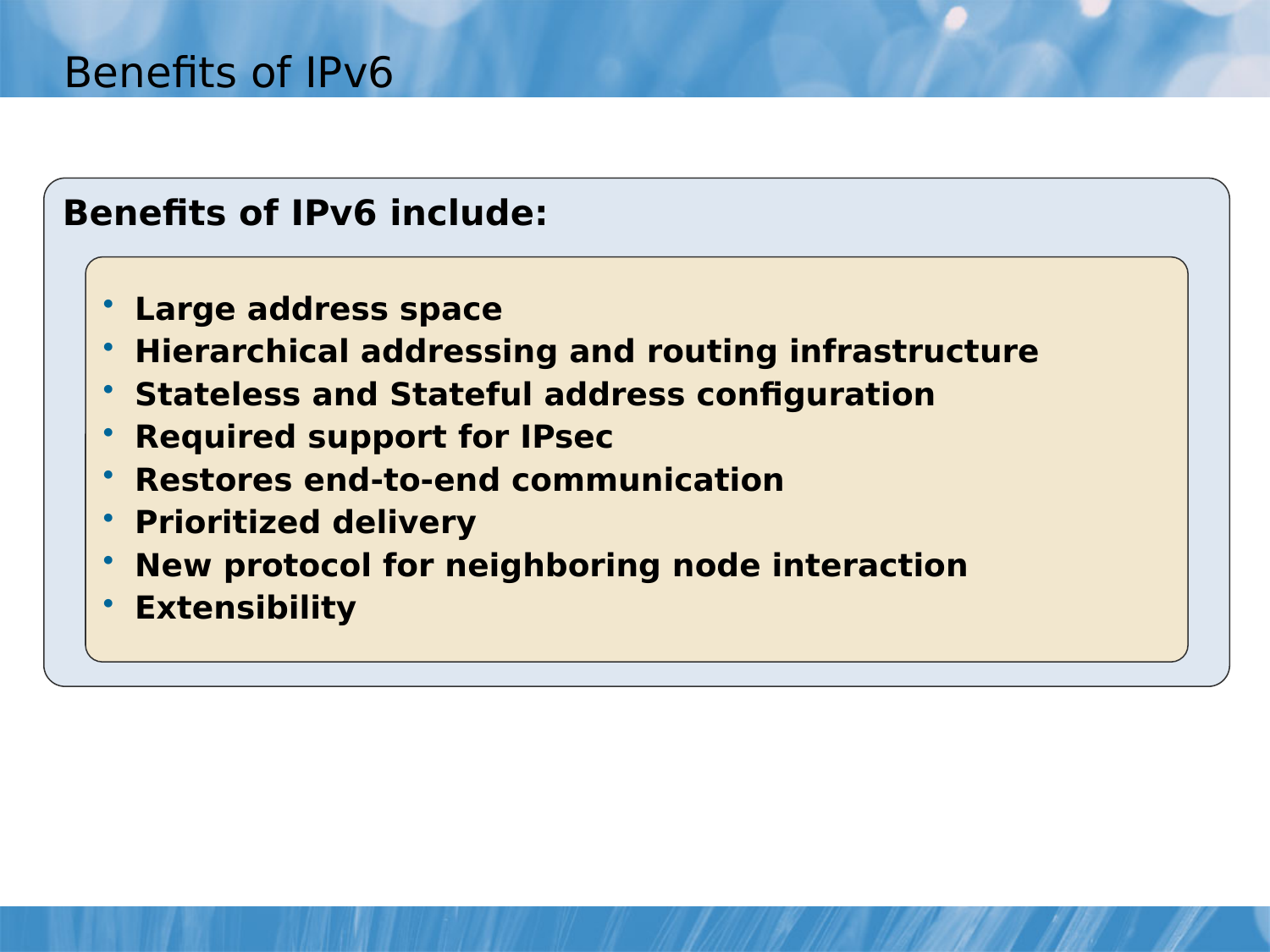

# Benefits of IPv6
Benefits of IPv6 include:
Large address space
Hierarchical addressing and routing infrastructure
Stateless and Stateful address configuration
Required support for IPsec
Restores end-to-end communication
Prioritized delivery
New protocol for neighboring node interaction
Extensibility